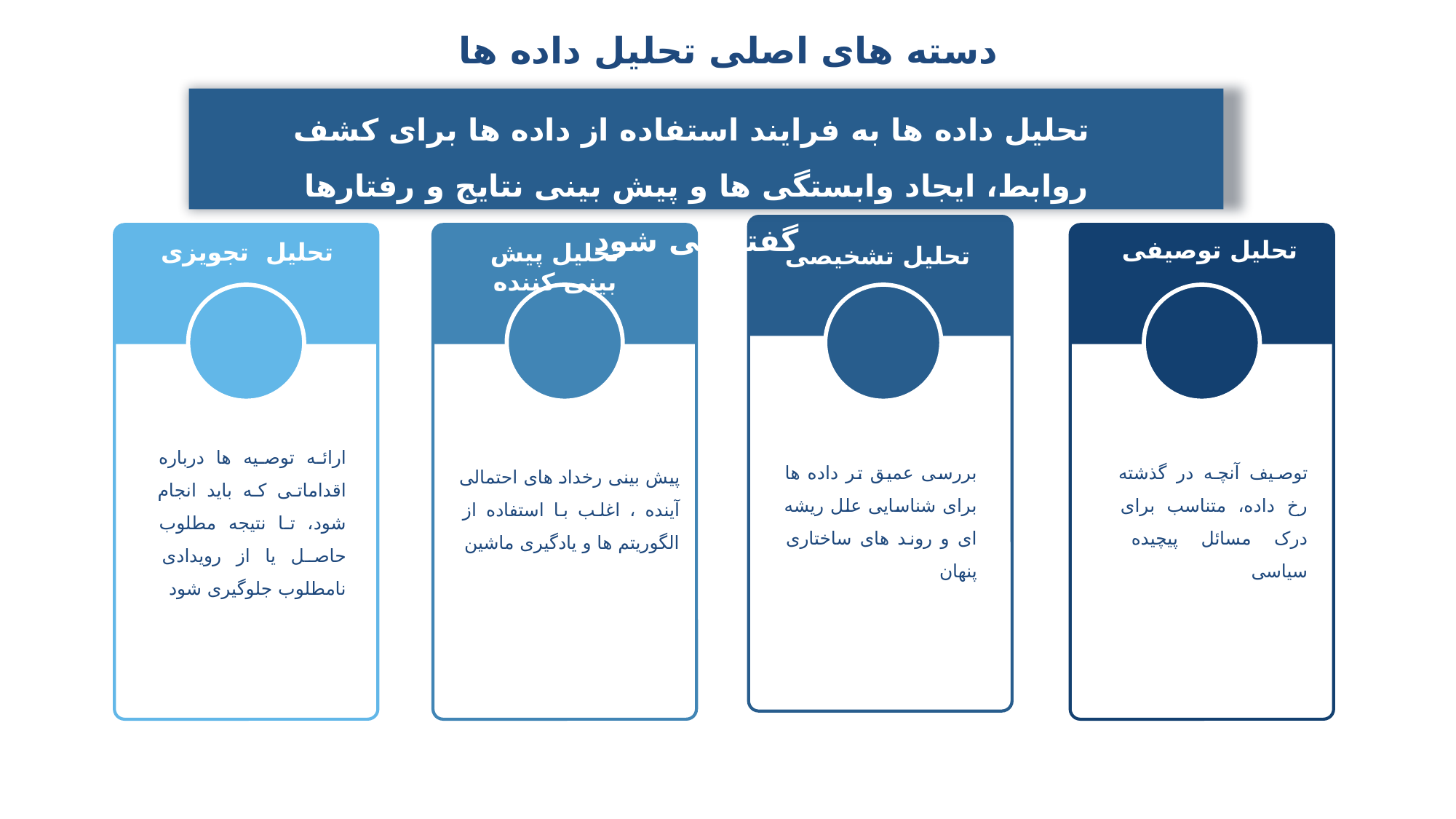

دسته های اصلی تحلیل داده ها
 تحلیل داده ها به فرایند استفاده از داده ها برای کشف روابط، ایجاد وابستگی ها و پیش بینی نتایج و رفتارها گفته می شود

تحلیل توصیفی
تحلیل  تجویزی
تحلیل پیش بینی کننده
تحلیل تشخیصی

بررسی عمیق تر داده ها برای شناسایی علل ریشه ای و روند های ساختاری پنهان

توصیف آنچه در گذشته رخ داده، متناسب برای درک مسائل پیچیده سیاسی

پیش بینی رخداد های احتمالی آینده ، اغلب با استفاده از الگوریتم ها و یادگیری ماشین
ارائه توصیه ها درباره اقداماتی که باید انجام شود، تا نتیجه مطلوب حاصل یا از رویدادی نامطلوب جلوگیری شود